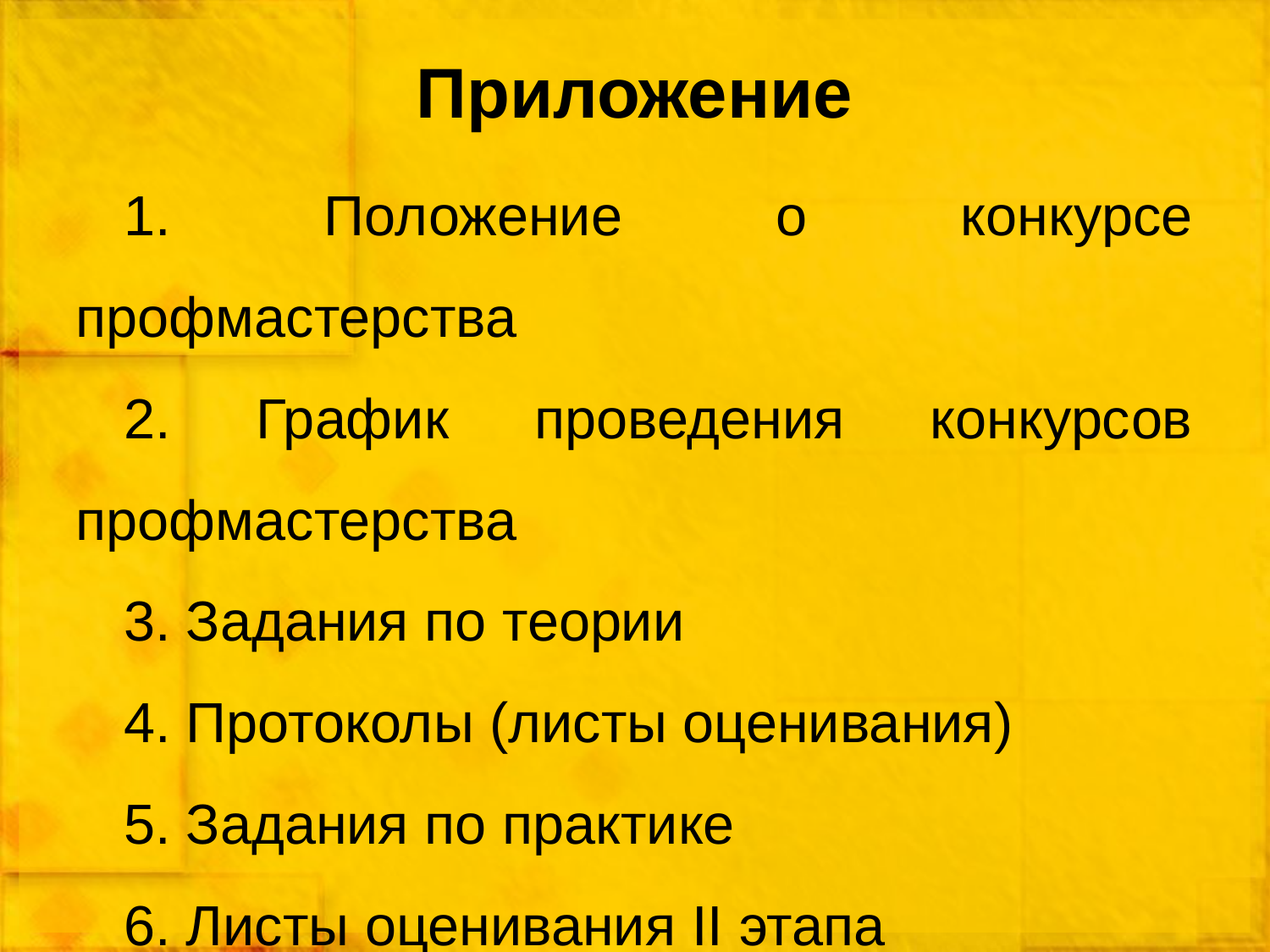

# Приложение
 Положение о конкурсе профмастерства
 График проведения конкурсов профмастерства
 Задания по теории
 Протоколы (листы оценивания)
 Задания по практике
 Листы оценивания II этапа